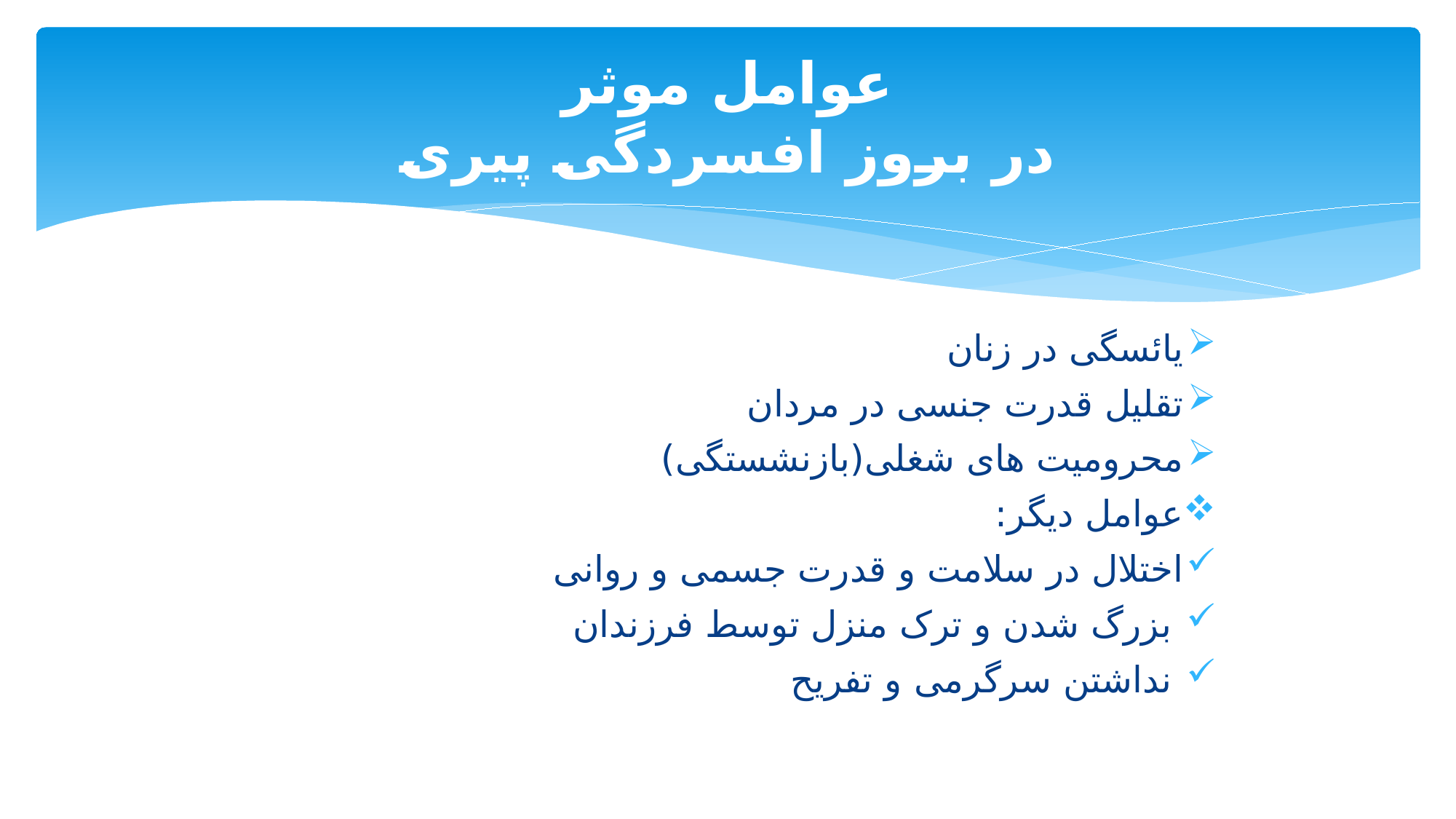

# عوامل موثر در بروز افسردگی پیری
یائسگی در زنان
تقلیل قدرت جنسی در مردان
محرومیت های شغلی(بازنشستگی)
عوامل دیگر:
اختلال در سلامت و قدرت جسمی و روانی
 بزرگ شدن و ترک منزل توسط فرزندان
 نداشتن سرگرمی و تفریح